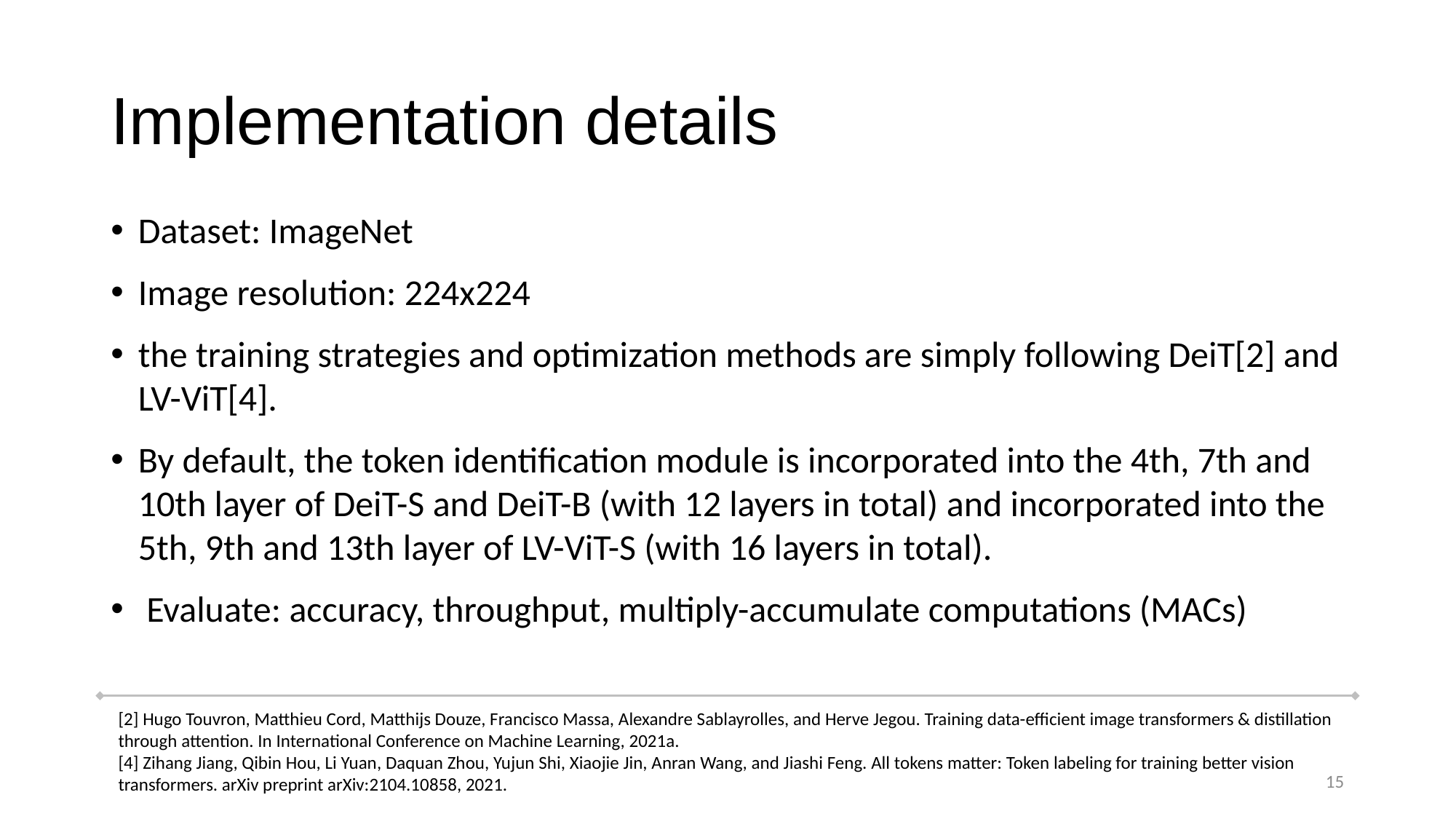

# Implementation details
Dataset: ImageNet
Image resolution: 224x224
the training strategies and optimization methods are simply following DeiT[2] and LV-ViT[4].
By default, the token identification module is incorporated into the 4th, 7th and 10th layer of DeiT-S and DeiT-B (with 12 layers in total) and incorporated into the 5th, 9th and 13th layer of LV-ViT-S (with 16 layers in total).
 Evaluate: accuracy, throughput, multiply-accumulate computations (MACs)
[2] Hugo Touvron, Matthieu Cord, Matthijs Douze, Francisco Massa, Alexandre Sablayrolles, and Herve Jegou. Training data-efficient image transformers & distillation through attention. In International Conference on Machine Learning, 2021a.
[4] Zihang Jiang, Qibin Hou, Li Yuan, Daquan Zhou, Yujun Shi, Xiaojie Jin, Anran Wang, and Jiashi Feng. All tokens matter: Token labeling for training better vision transformers. arXiv preprint arXiv:2104.10858, 2021.
15